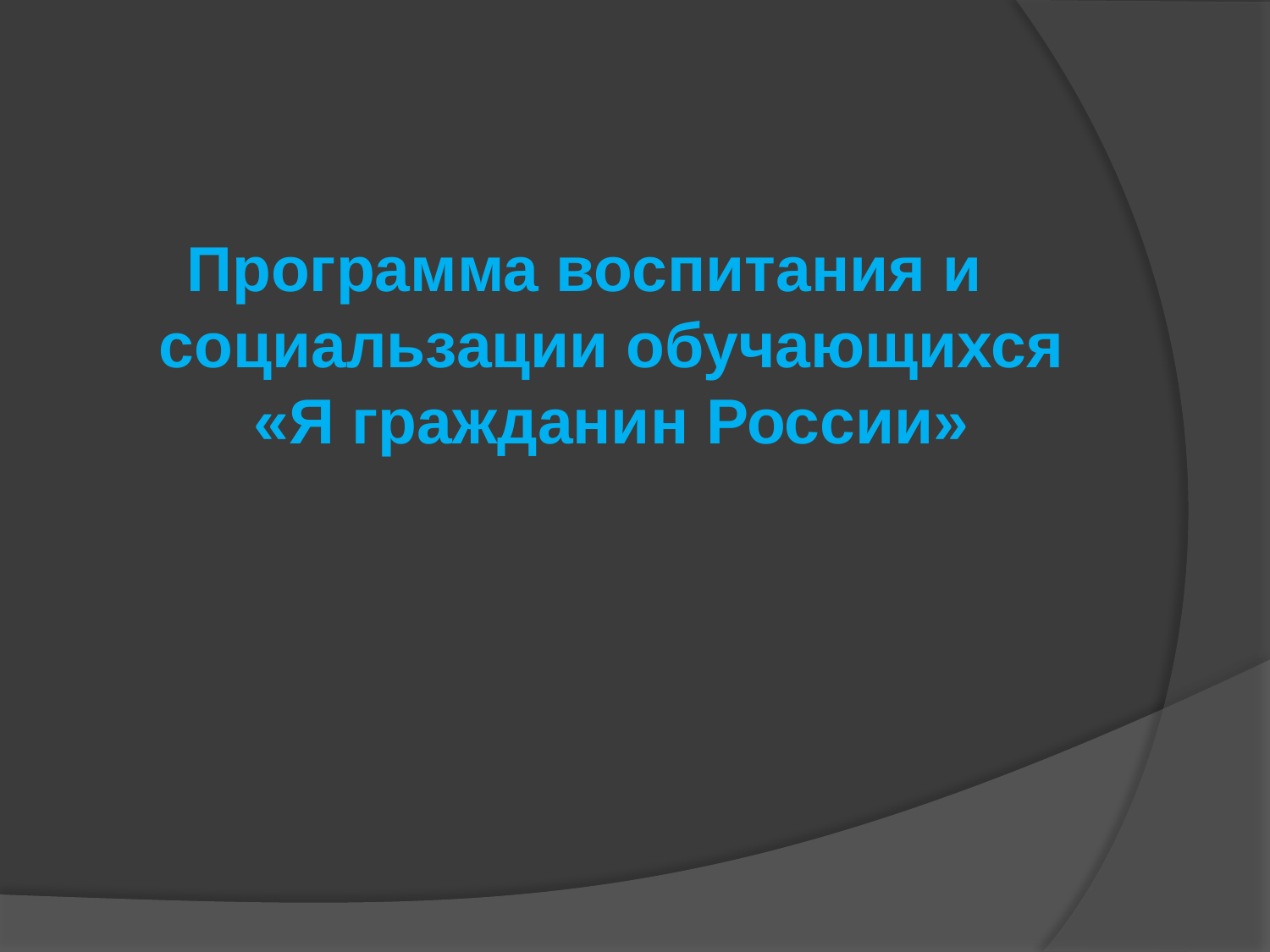

#
Программа воспитания и социальзации обучающихся «Я гражданин России»